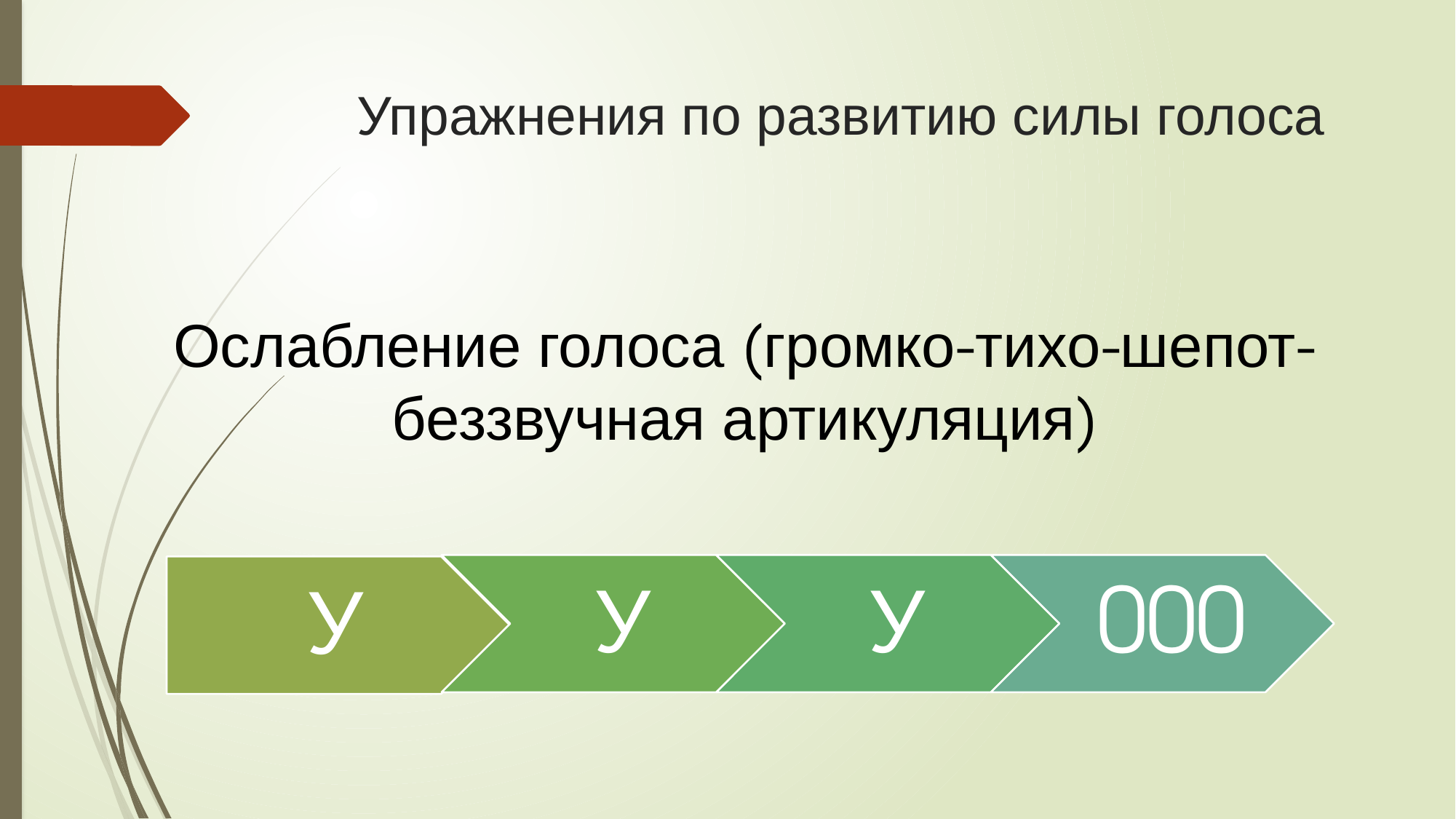

# Упражнения по развитию силы голоса
Ослабление голоса (громко-тихо-шепот-беззвучная артикуляция)
У
У
У
000